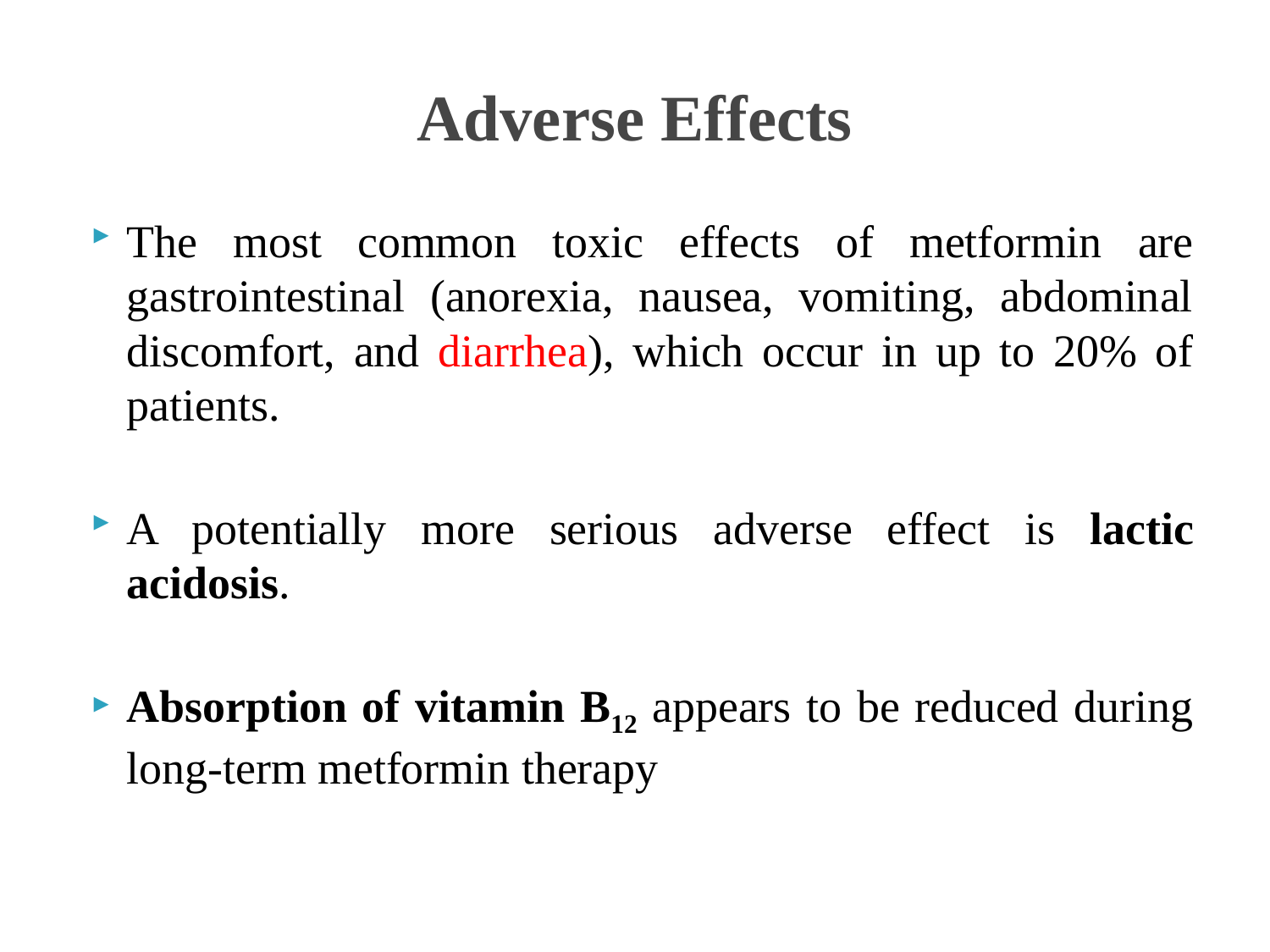

# Adverse Effects
The most common toxic effects of metformin are gastrointestinal (anorexia, nausea, vomiting, abdominal discomfort, and diarrhea), which occur in up to 20% of patients.

A potentially more serious adverse effect is lactic acidosis.

Absorption of vitamin B12 appears to be reduced during long-term metformin therapy